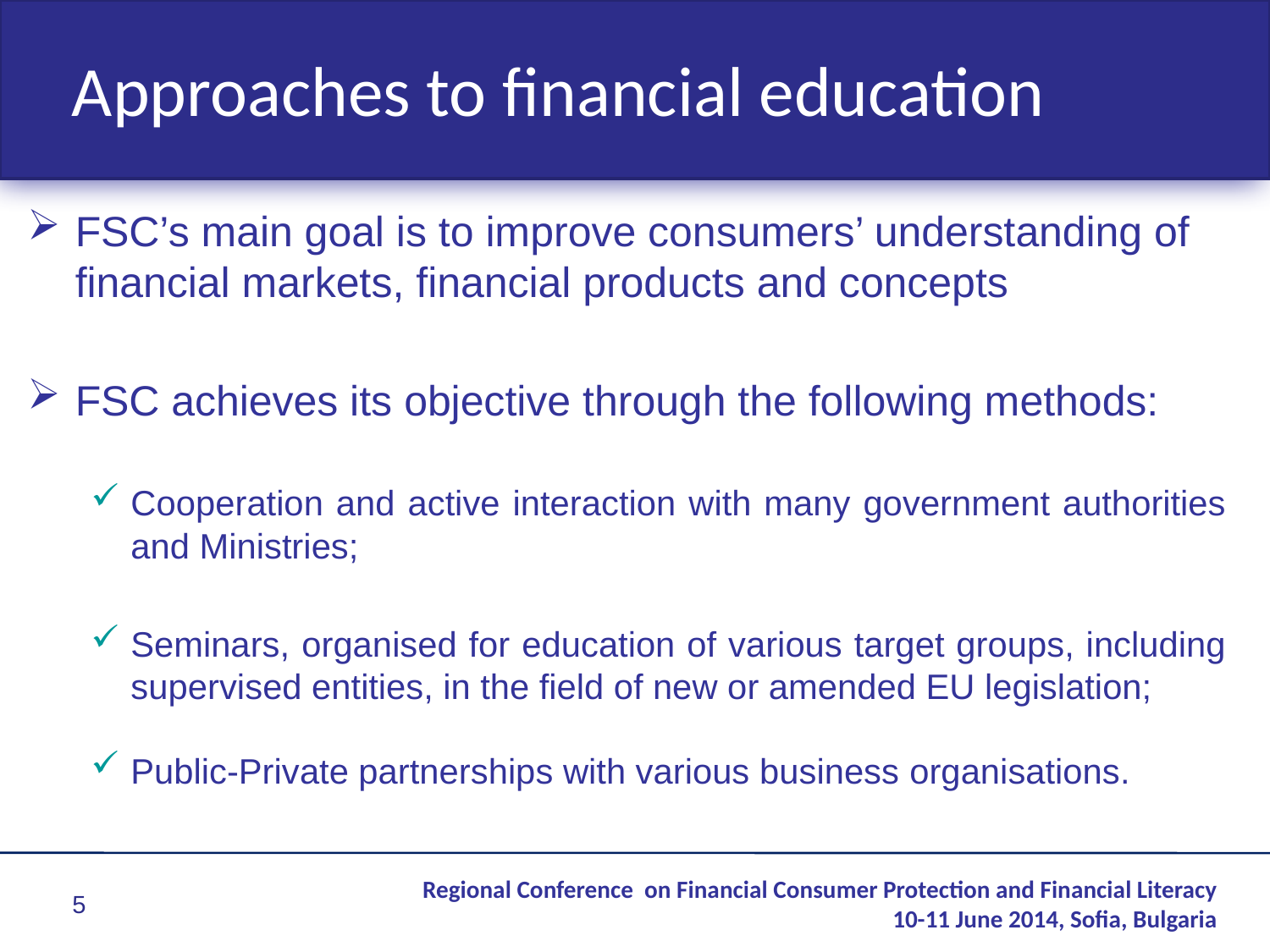

Approaches to financial education
FSC’s main goal is to improve consumers’ understanding of financial markets, financial products and concepts

FSC achieves its objective through the following methods:

Cooperation and active interaction with many government authorities and Ministries;

Seminars, organised for education of various target groups, including supervised entities, in the field of new or amended EU legislation;

Public-Private partnerships with various business organisations.

Regional Conference  on Financial Consumer Protection and Financial Literacy
10-11 June 2014, Sofia, Bulgaria

5